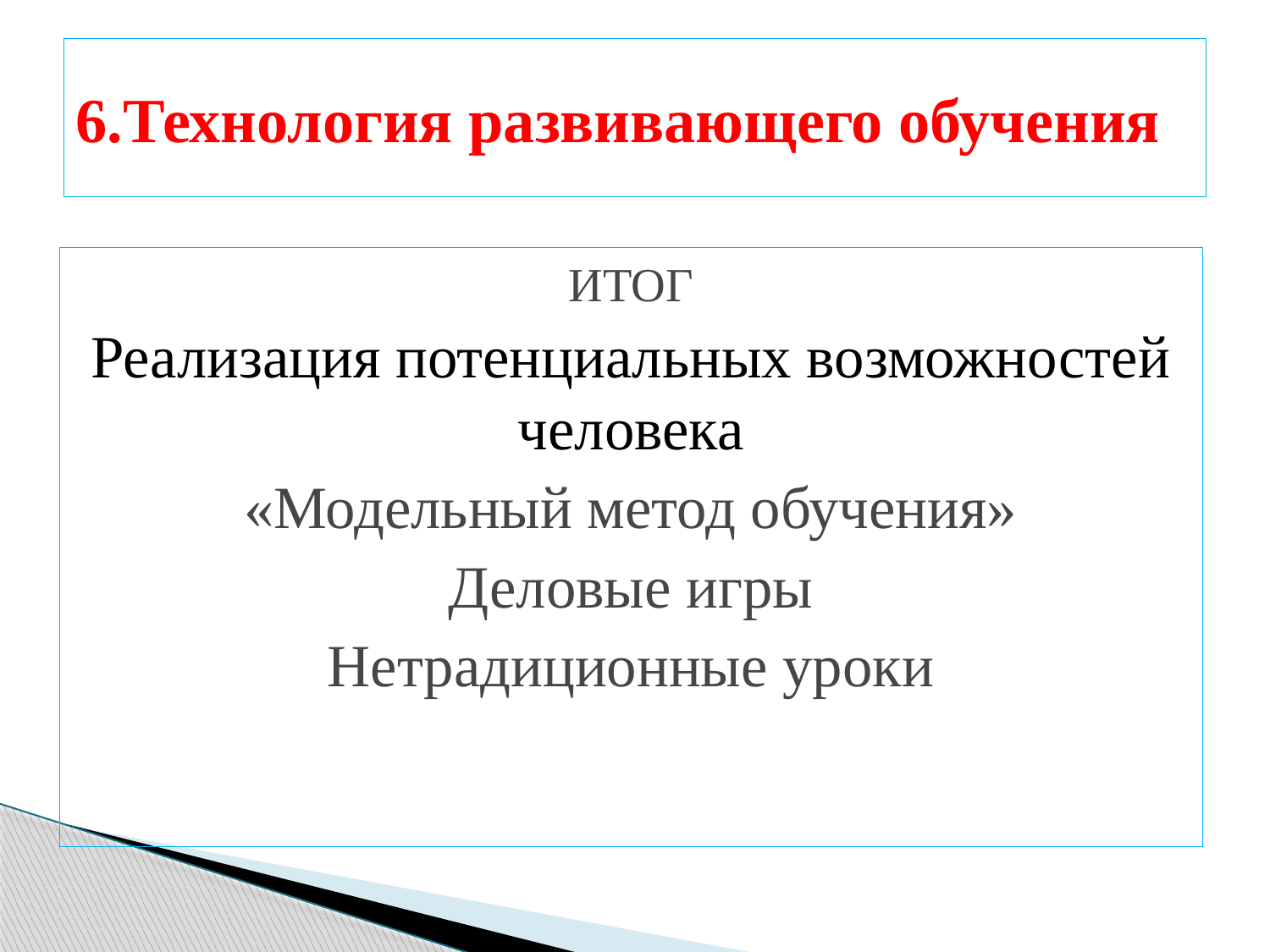

# 6.Технология развивающего обучения
ИТОГ
Реализация потенциальных возможностей человека
«Модельный метод обучения»
Деловые игры
Нетрадиционные уроки